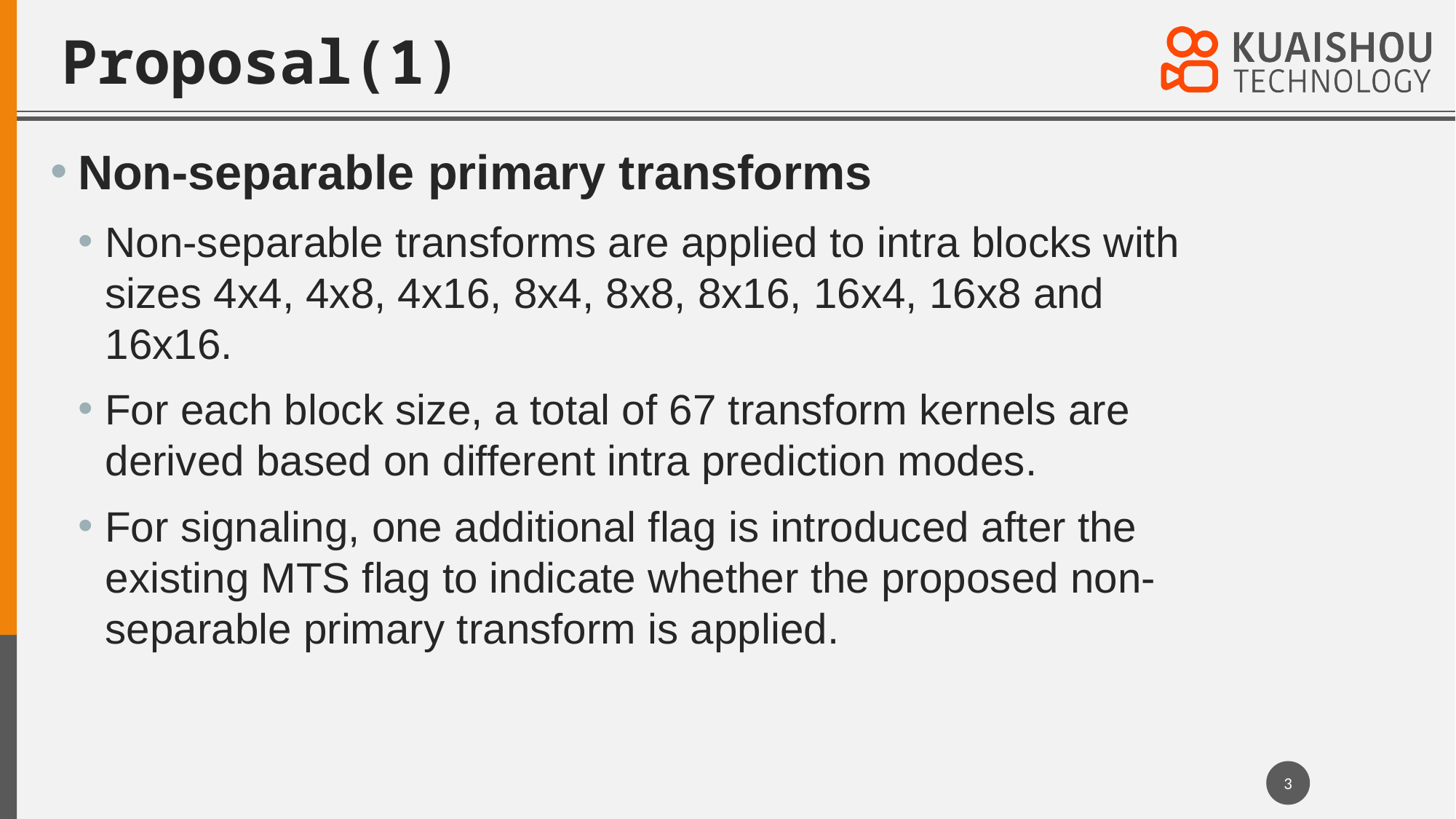

# Proposal(1)
Non-separable primary transforms
Non-separable transforms are applied to intra blocks with sizes 4x4, 4x8, 4x16, 8x4, 8x8, 8x16, 16x4, 16x8 and 16x16.
For each block size, a total of 67 transform kernels are derived based on different intra prediction modes.
For signaling, one additional flag is introduced after the existing MTS flag to indicate whether the proposed non-separable primary transform is applied.

3